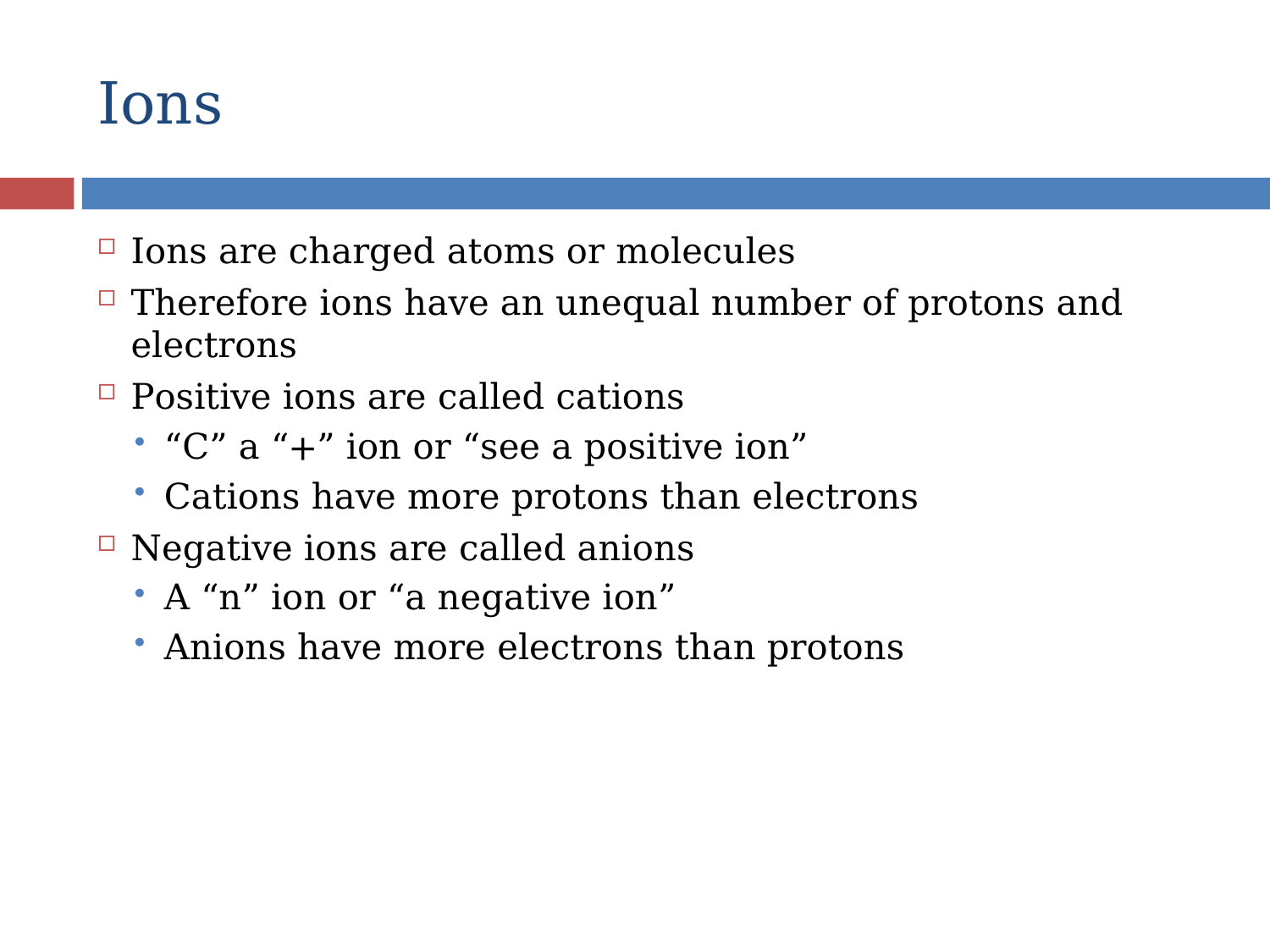

# Ions
Ions are charged atoms or molecules
Therefore ions have an unequal number of protons and electrons
Positive ions are called cations
“C” a “+” ion or “see a positive ion”
Cations have more protons than electrons
Negative ions are called anions
A “n” ion or “a negative ion”
Anions have more electrons than protons